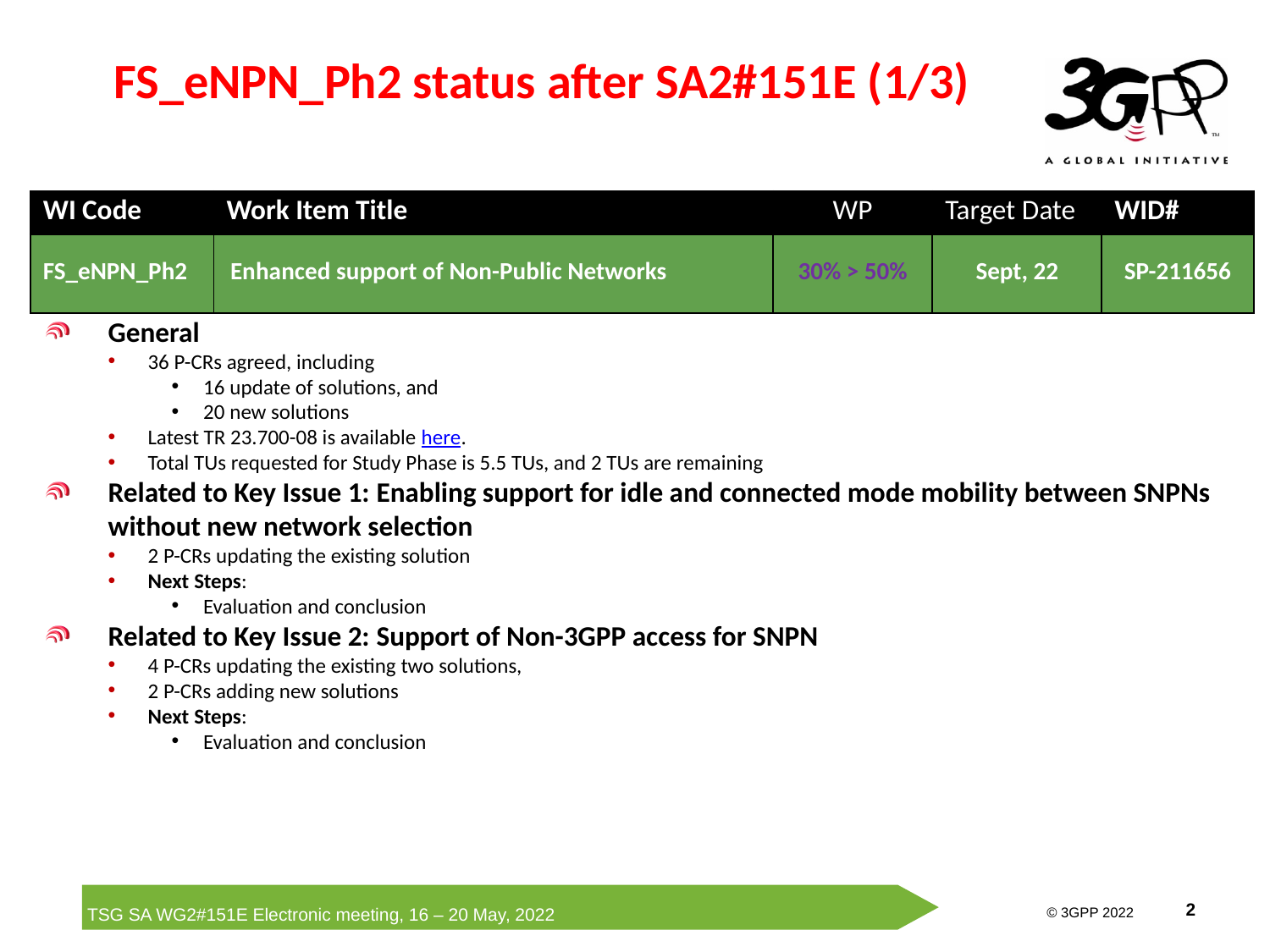

# FS_eNPN_Ph2 status after SA2#151E (1/3)
| WI Code | Work Item Title | WP | Target Date | WID# |
| --- | --- | --- | --- | --- |
| FS\_eNPN\_Ph2 | Enhanced support of Non-Public Networks | 30% > 50% | Sept, 22 | SP-211656 |
General
36 P-CRs agreed, including
16 update of solutions, and
20 new solutions
Latest TR 23.700-08 is available here.
Total TUs requested for Study Phase is 5.5 TUs, and 2 TUs are remaining
Related to Key Issue 1: Enabling support for idle and connected mode mobility between SNPNs without new network selection
2 P-CRs updating the existing solution
Next Steps:
Evaluation and conclusion
Related to Key Issue 2: Support of Non-3GPP access for SNPN
4 P-CRs updating the existing two solutions,
2 P-CRs adding new solutions
Next Steps:
Evaluation and conclusion